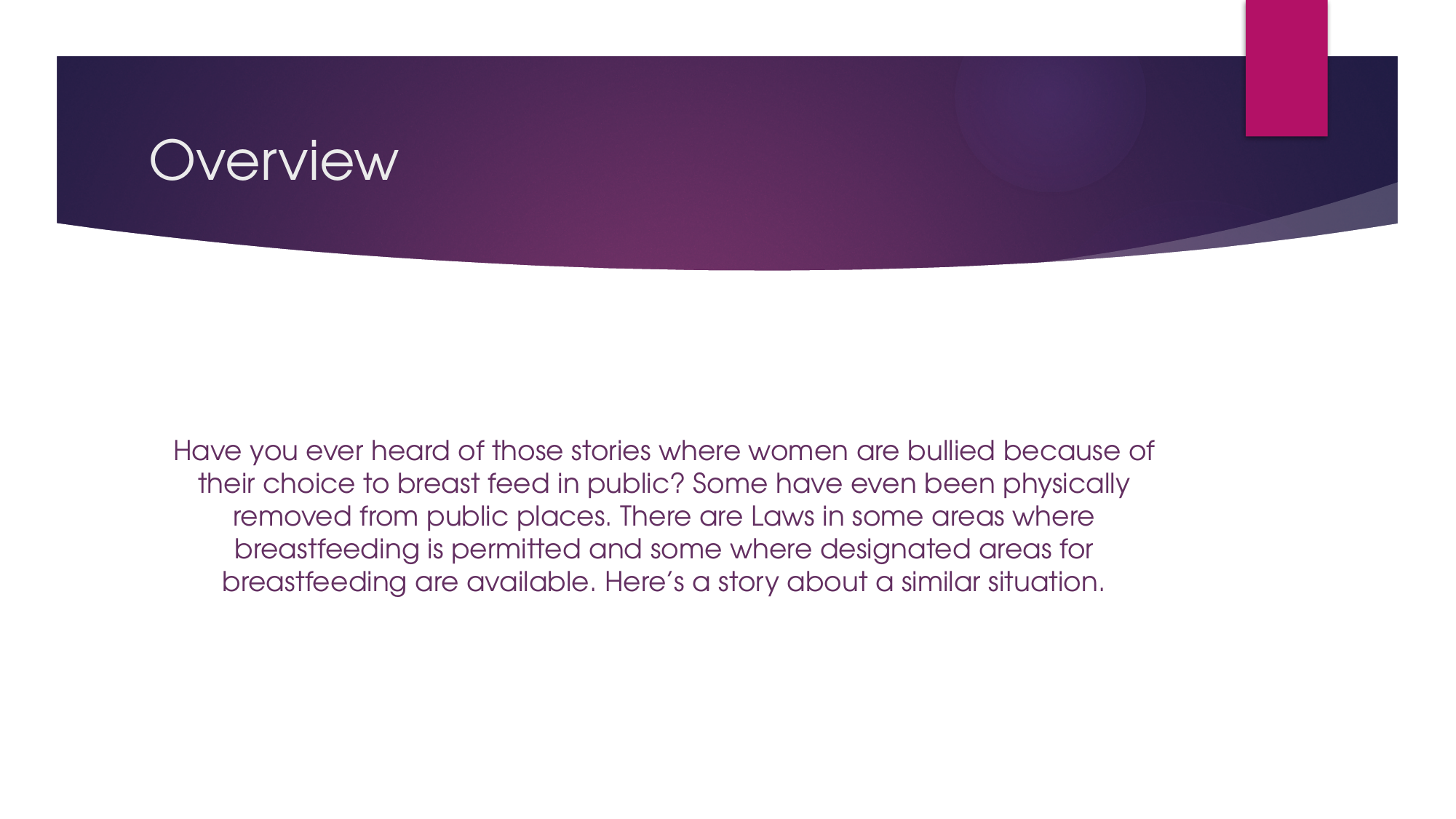

# Overview
Have you ever heard of those stories where women are bullied because of their choice to breast feed in public? Some have even been physically removed from public places. There are Laws in some areas where breastfeeding is permitted and some where designated areas for breastfeeding are available. Here’s a story about a similar situation.